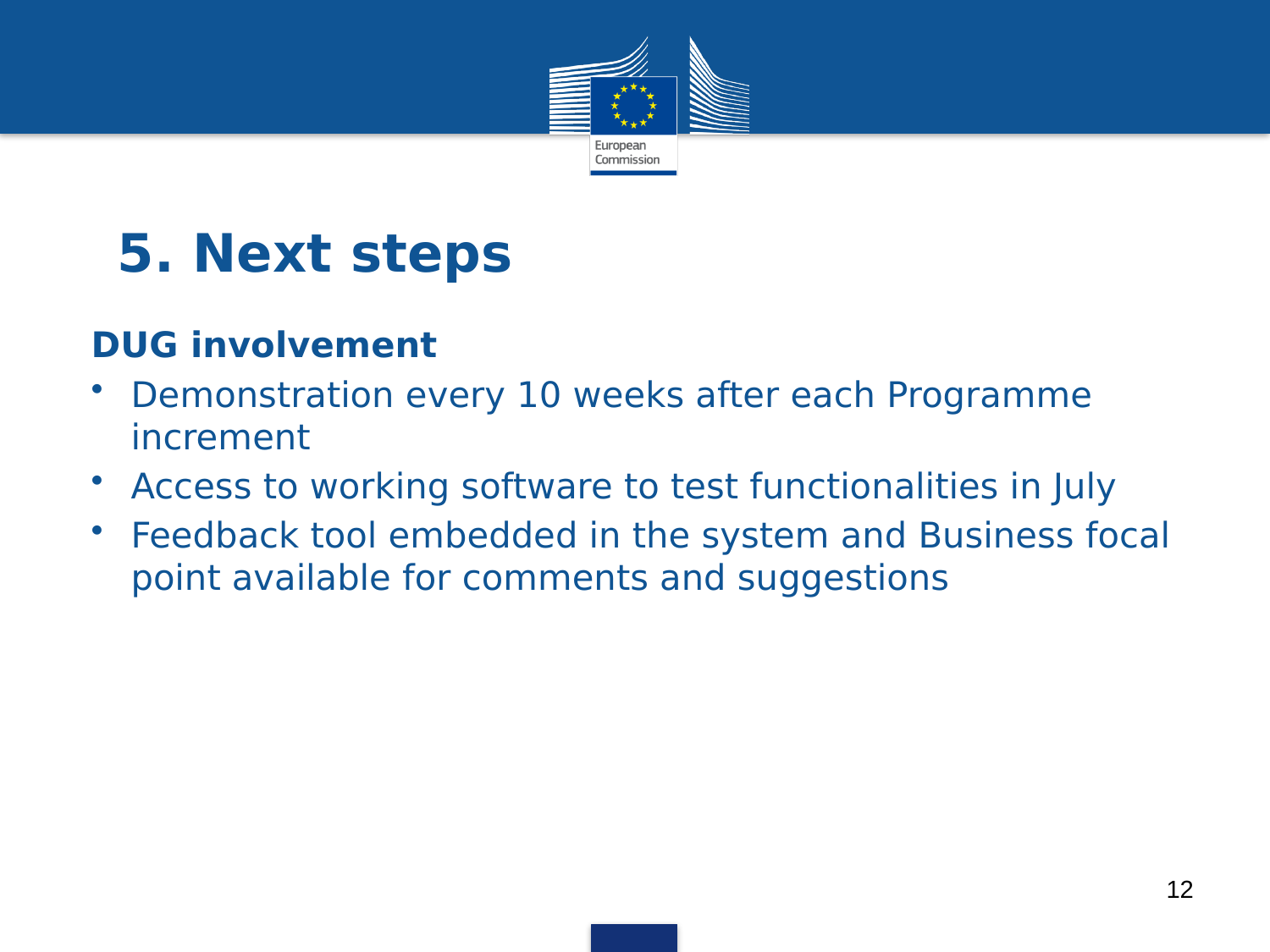

# 5. Next steps
DUG involvement
Demonstration every 10 weeks after each Programme increment
Access to working software to test functionalities in July
Feedback tool embedded in the system and Business focal point available for comments and suggestions
12